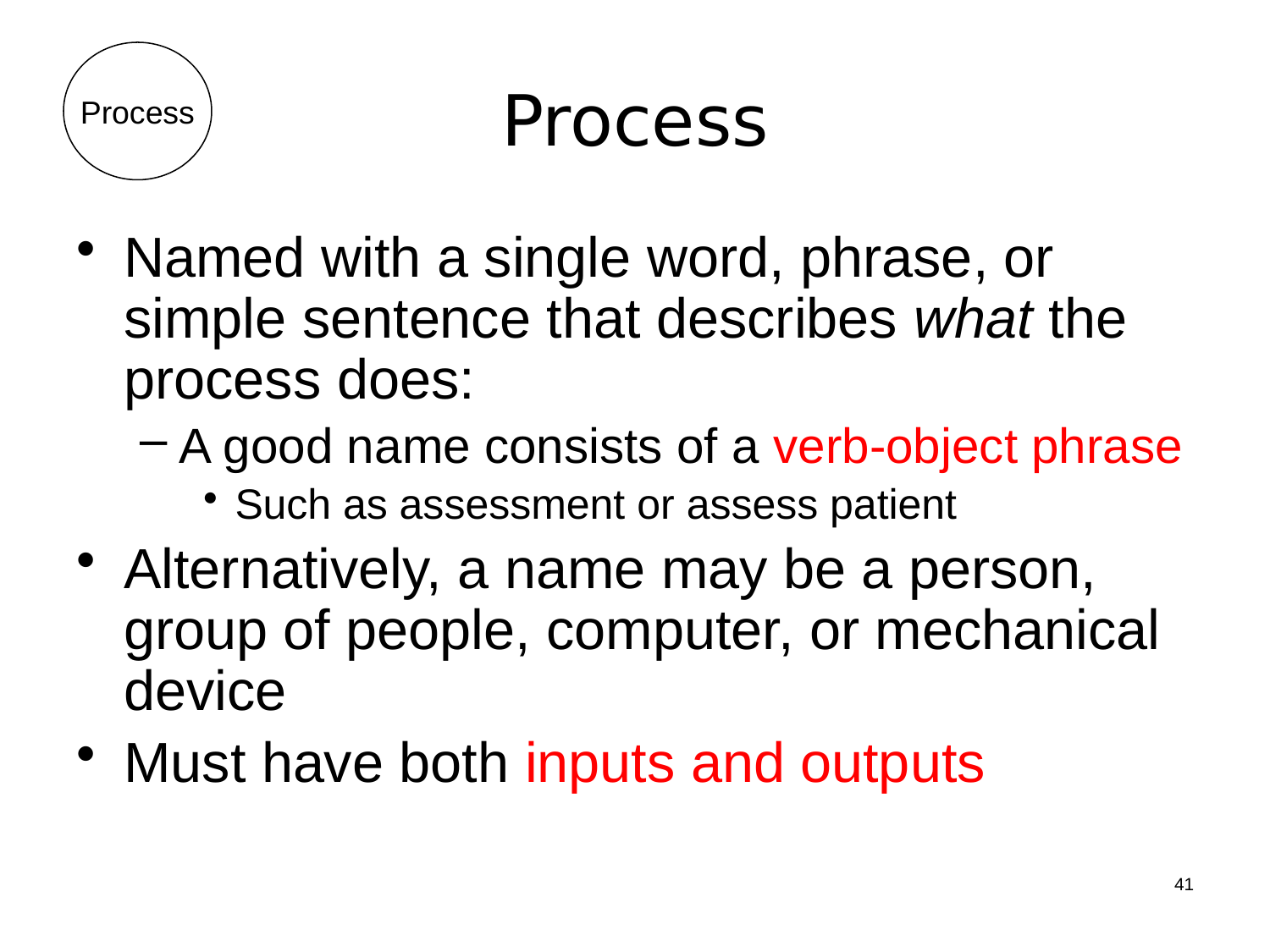

# Process
Process
Named with a single word, phrase, or simple sentence that describes what the process does:
A good name consists of a verb-object phrase
Such as assessment or assess patient
Alternatively, a name may be a person, group of people, computer, or mechanical device
Must have both inputs and outputs
  41